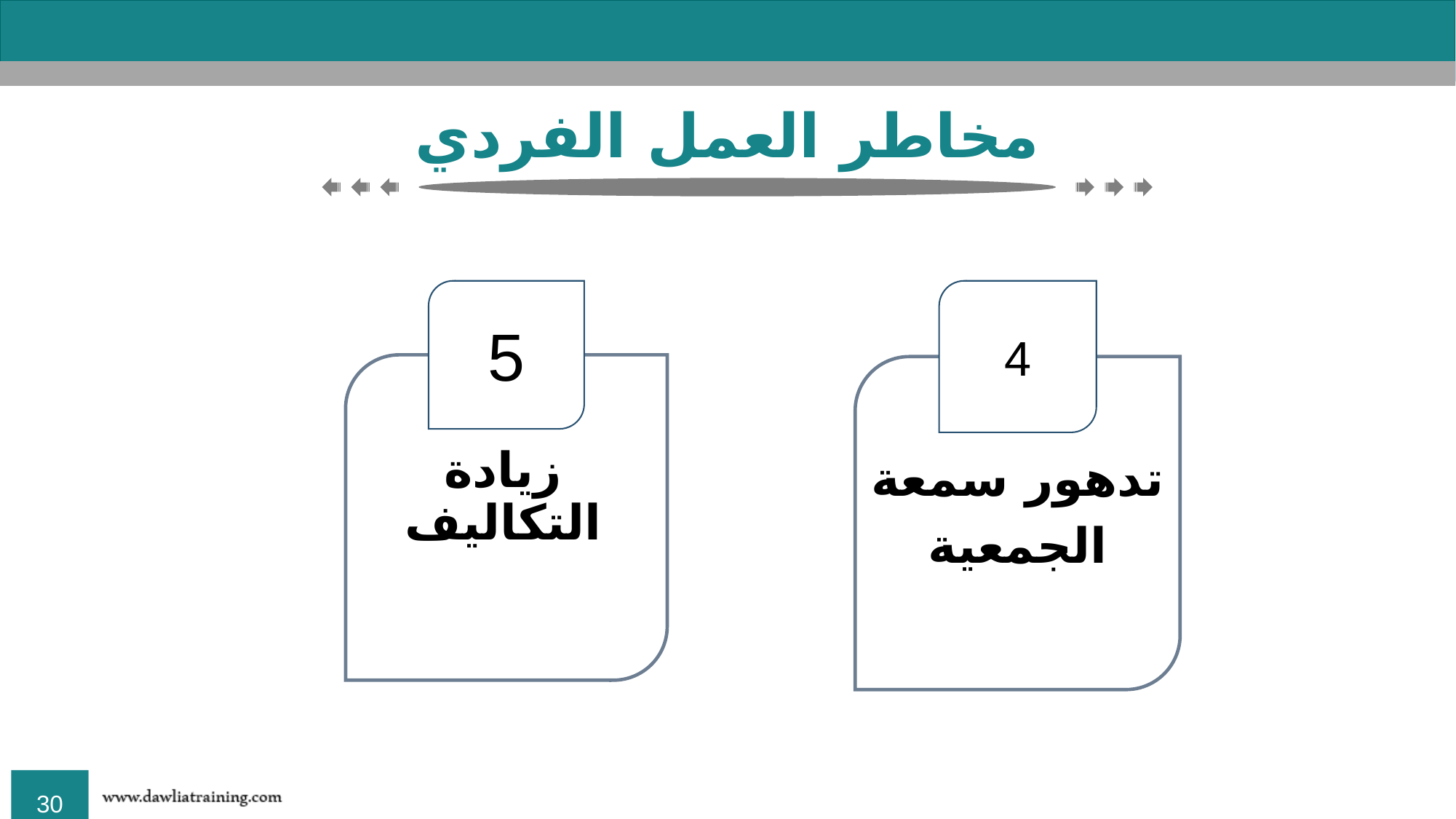

مخاطر العمل الفردي

5

زيادة التكاليف
4

تدهور سمعة الجمعية